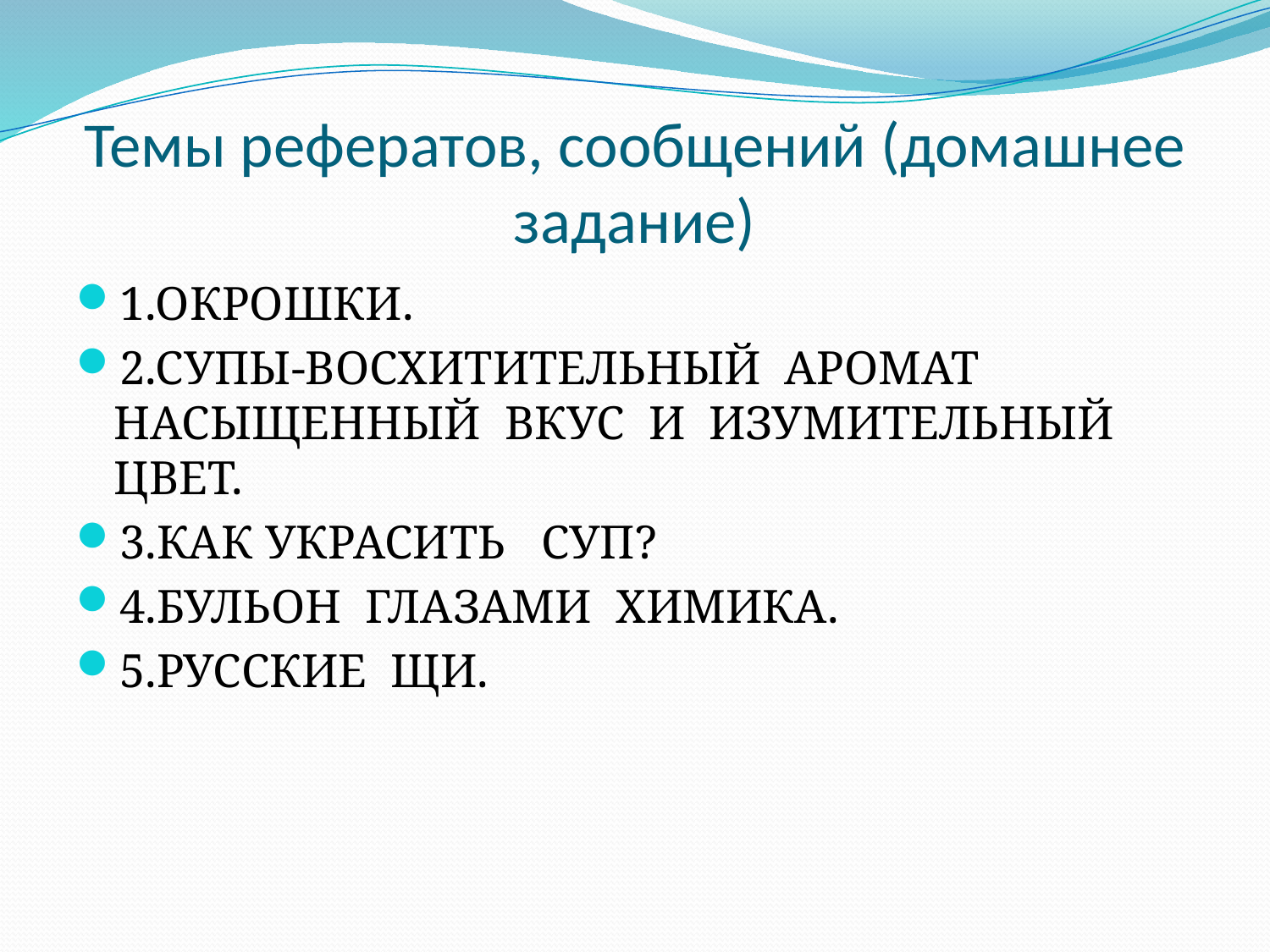

# Темы рефератов, сообщений (домашнее задание)
1.ОКРОШКИ.
2.СУПЫ-ВОСХИТИТЕЛЬНЫЙ  АРОМАТ НАСЫЩЕННЫЙ  ВКУС  И  ИЗУМИТЕЛЬНЫЙ  ЦВЕТ.
3.КАК УКРАСИТЬ   СУП?
4.БУЛЬОН  ГЛАЗАМИ  ХИМИКА.
5.РУССКИЕ  ЩИ.